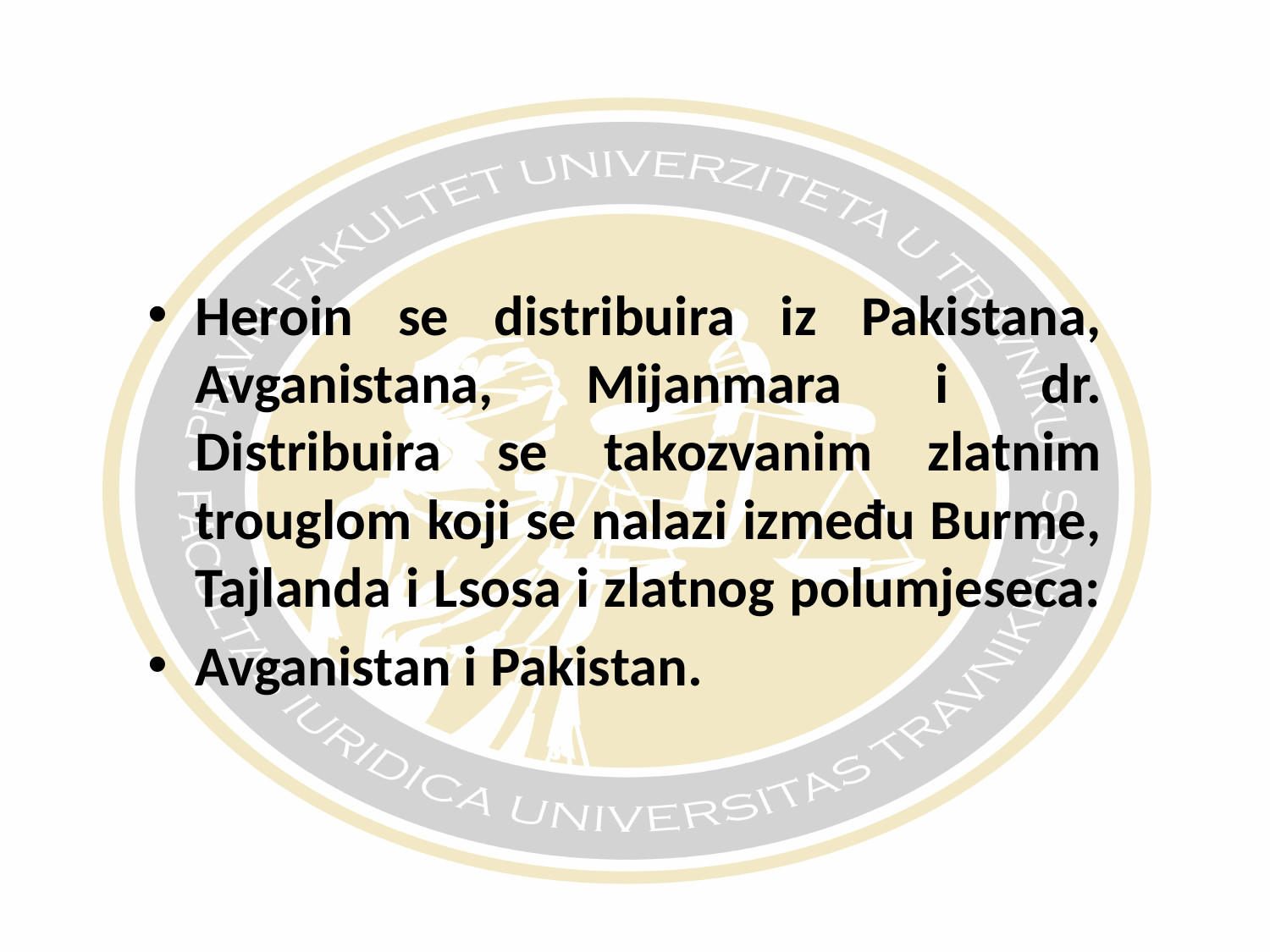

#
Heroin se distribuira iz Pakistana, Avganistana, Mijanmara i dr. Distribuira se takozvanim zlatnim trouglom koji se nalazi između Burme, Tajlanda i Lsosa i zlatnog polumjeseca:
Avganistan i Pakistan.